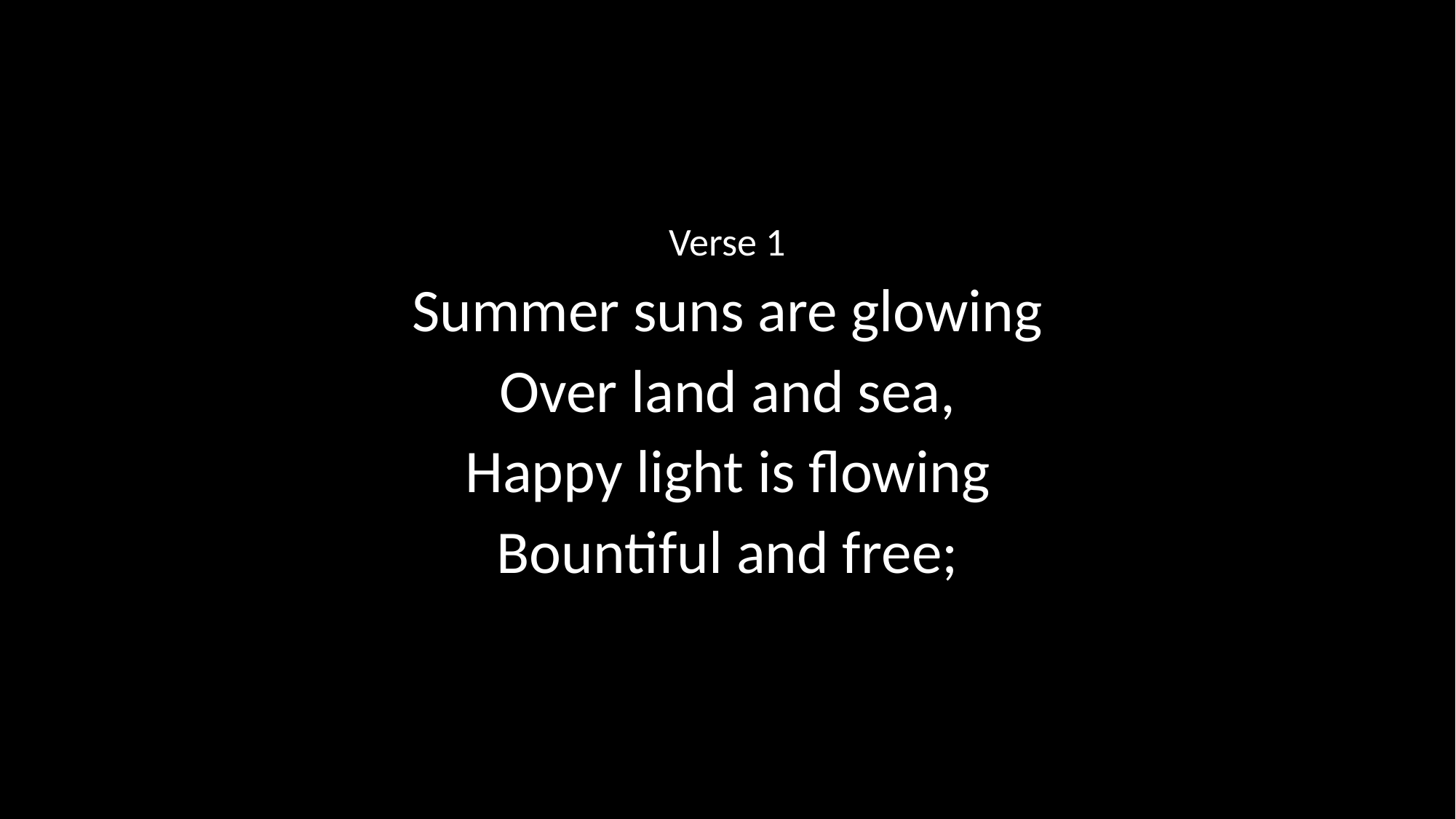

Verse 1
Summer suns are glowing
Over land and sea,
Happy light is flowing
Bountiful and free;